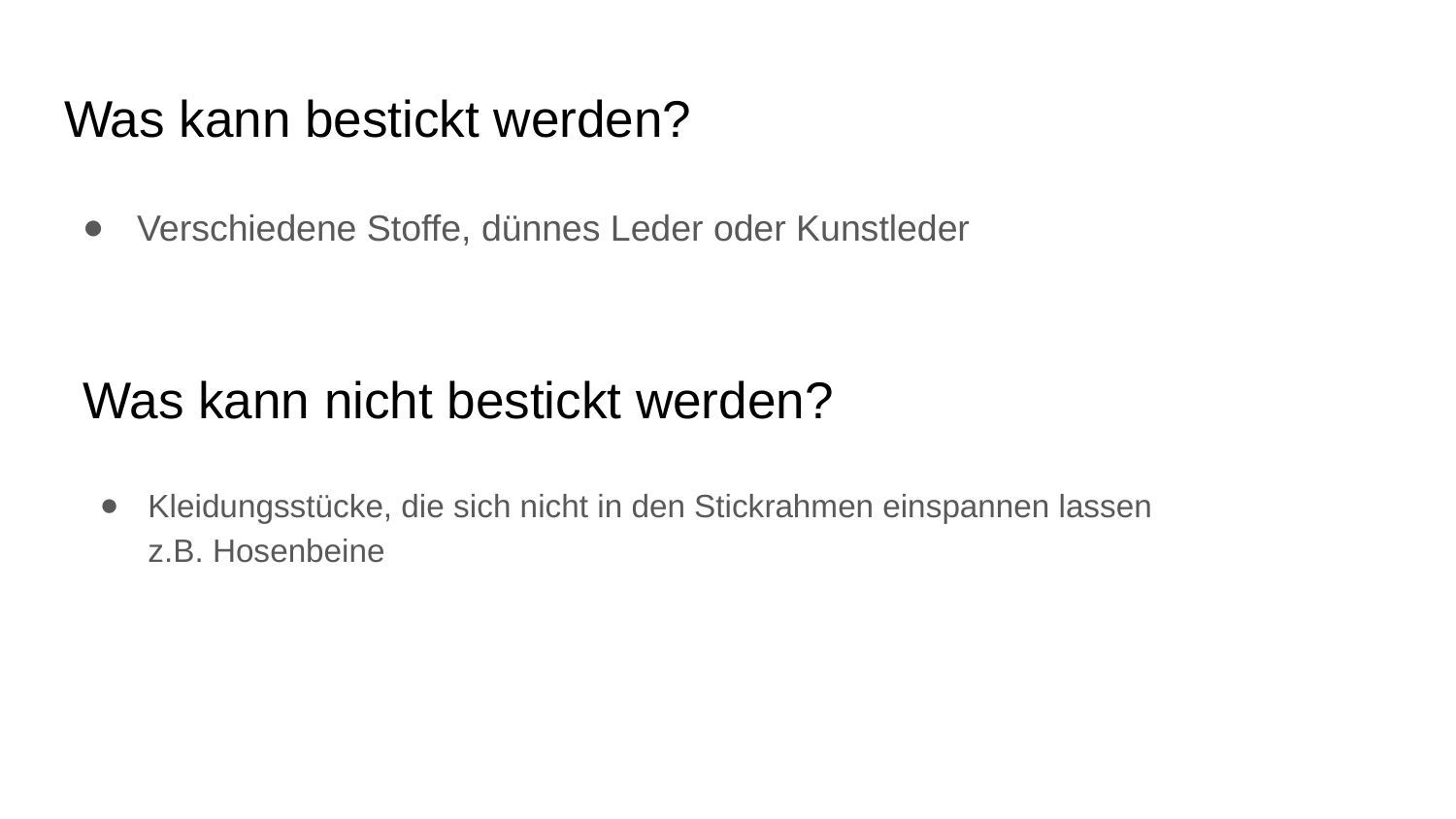

# Was kann bestickt werden?
Verschiedene Stoffe, dünnes Leder oder Kunstleder
Was kann nicht bestickt werden?
Kleidungsstücke, die sich nicht in den Stickrahmen einspannen lassen
z.B. Hosenbeine